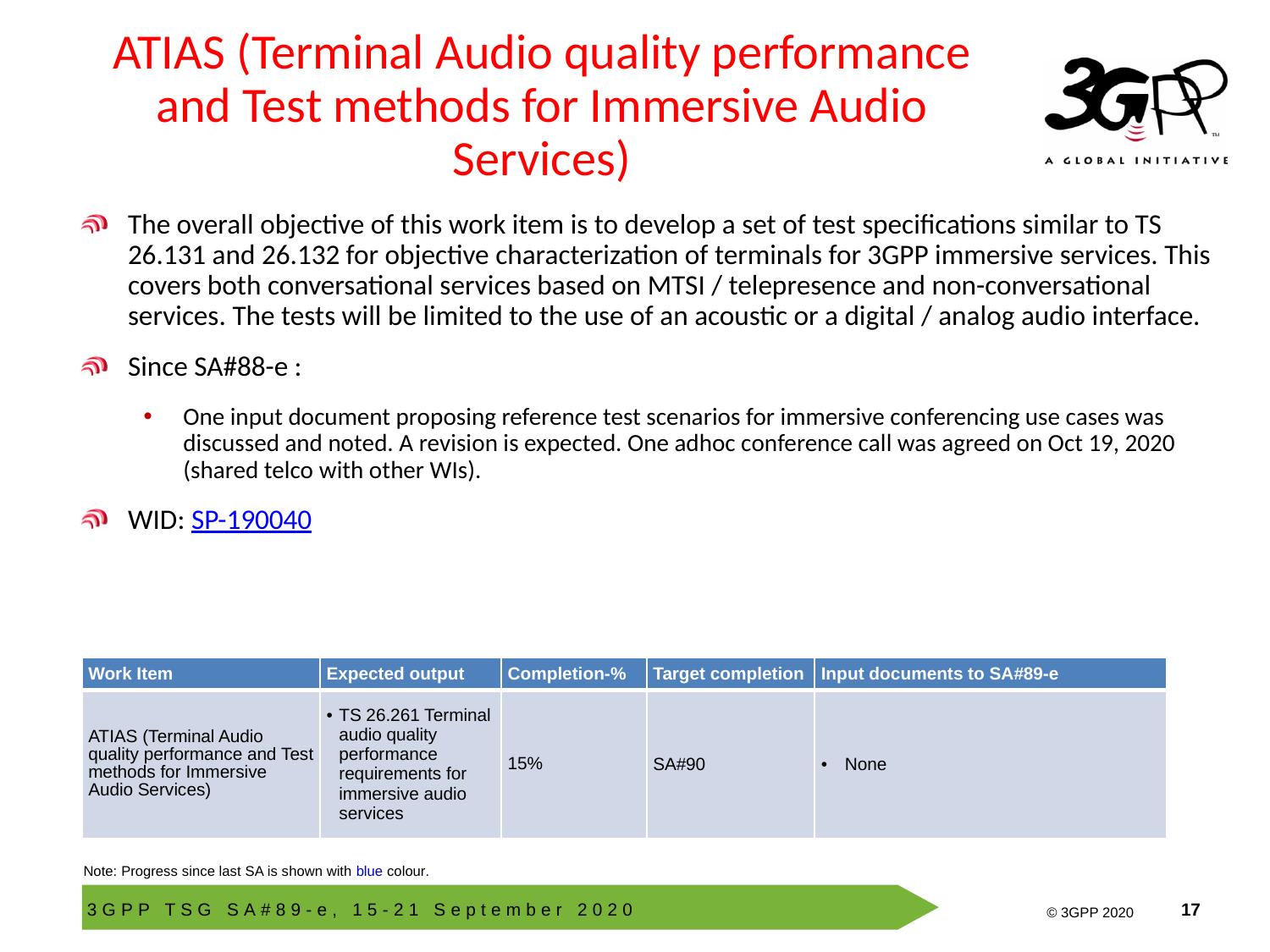

# ATIAS (Terminal Audio quality performance and Test methods for Immersive Audio Services)
The overall objective of this work item is to develop a set of test specifications similar to TS 26.131 and 26.132 for objective characterization of terminals for 3GPP immersive services. This covers both conversational services based on MTSI / telepresence and non-conversational services. The tests will be limited to the use of an acoustic or a digital / analog audio interface.
Since SA#88-e :
One input document proposing reference test scenarios for immersive conferencing use cases was discussed and noted. A revision is expected. One adhoc conference call was agreed on Oct 19, 2020 (shared telco with other WIs).
WID: SP-190040

| Work Item | Expected output | Completion-% | Target completion | Input documents to SA#89-e |
| --- | --- | --- | --- | --- |
| ATIAS (Terminal Audio quality performance and Test methods for Immersive Audio Services) | TS 26.261 Terminal audio quality performance requirements for immersive audio services | 15% | SA#90 | None |
Note: Progress since last SA is shown with blue colour.